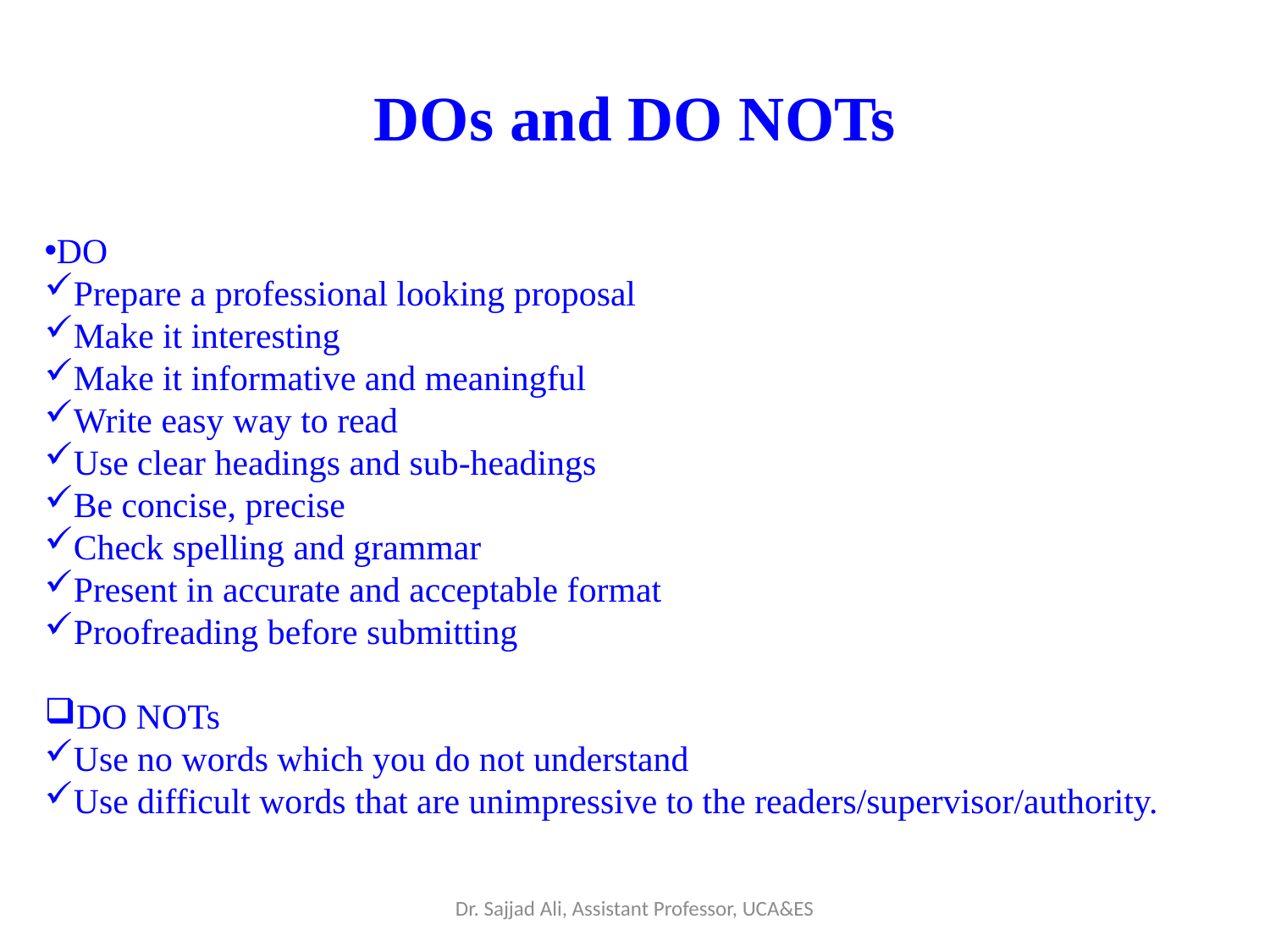

# DOs and DO NOTs
DO
Prepare a professional looking proposal
Make it interesting
Make it informative and meaningful
Write easy way to read
Use clear headings and sub-headings
Be concise, precise
Check spelling and grammar
Present in accurate and acceptable format
Proofreading before submitting

DO NOTs
Use no words which you do not understand
Use difficult words that are unimpressive to the readers/supervisor/authority.
Dr. Sajjad Ali, Assistant Professor, UCA&ES